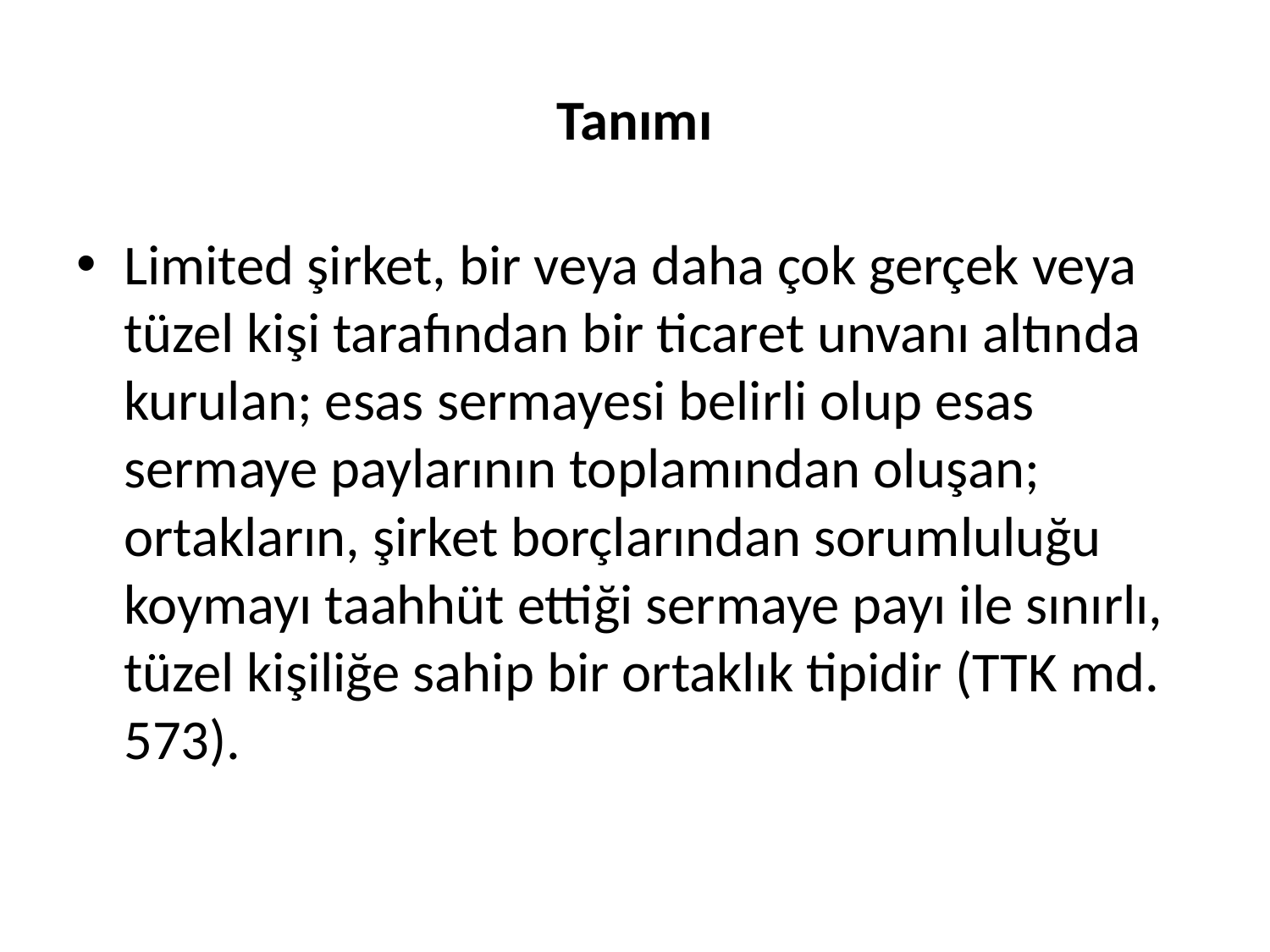

# Tanımı
Limited şirket, bir veya daha çok gerçek veya tüzel kişi tarafından bir ticaret unvanı altında kurulan; esas sermayesi belirli olup esas sermaye paylarının toplamından oluşan; ortakların, şirket borçlarından sorumluluğu koymayı taahhüt ettiği sermaye payı ile sınırlı, tüzel kişiliğe sahip bir ortaklık tipidir (TTK md. 573).